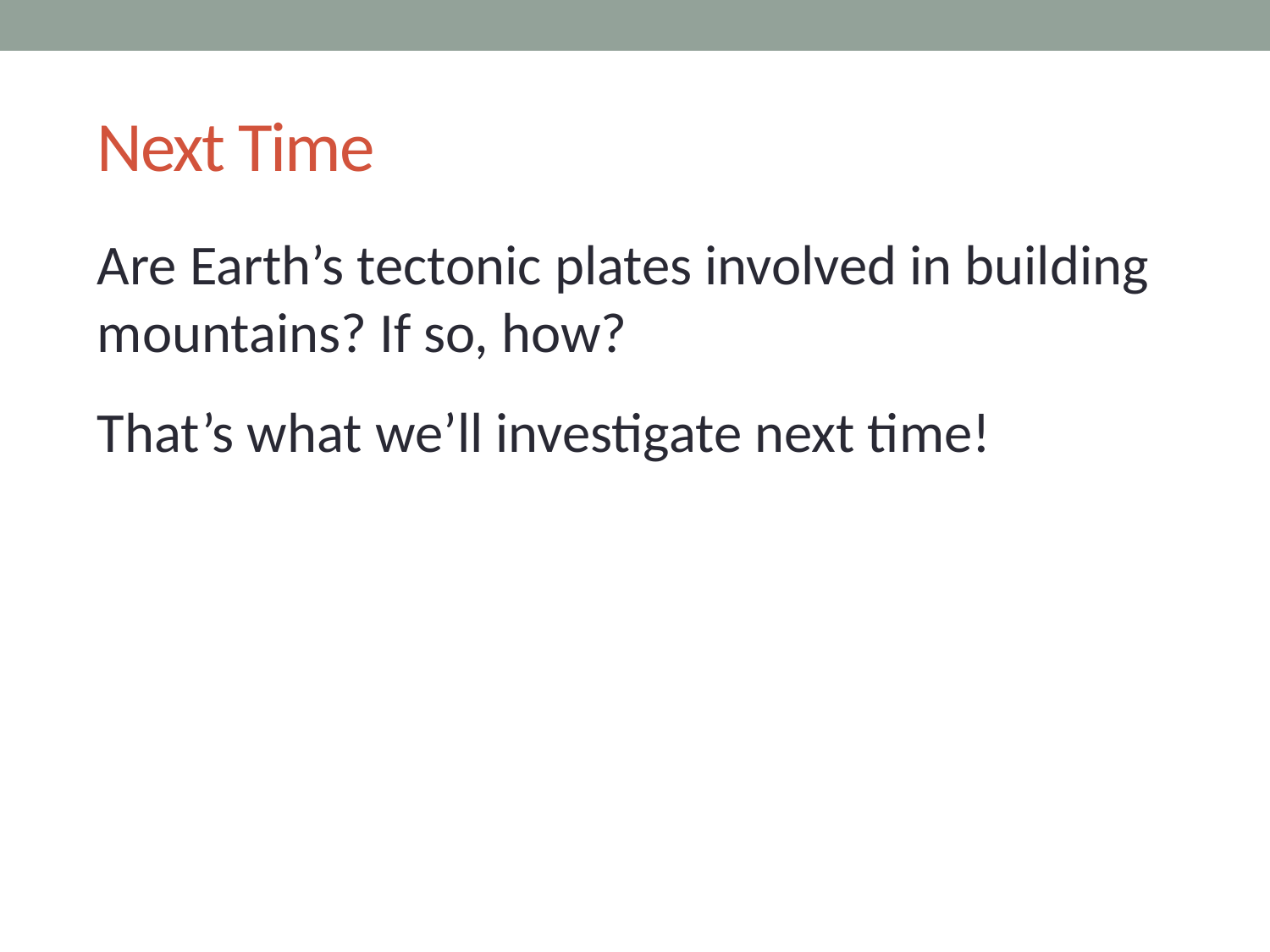

# Next Time
Are Earth’s tectonic plates involved in building mountains? If so, how?
That’s what we’ll investigate next time!